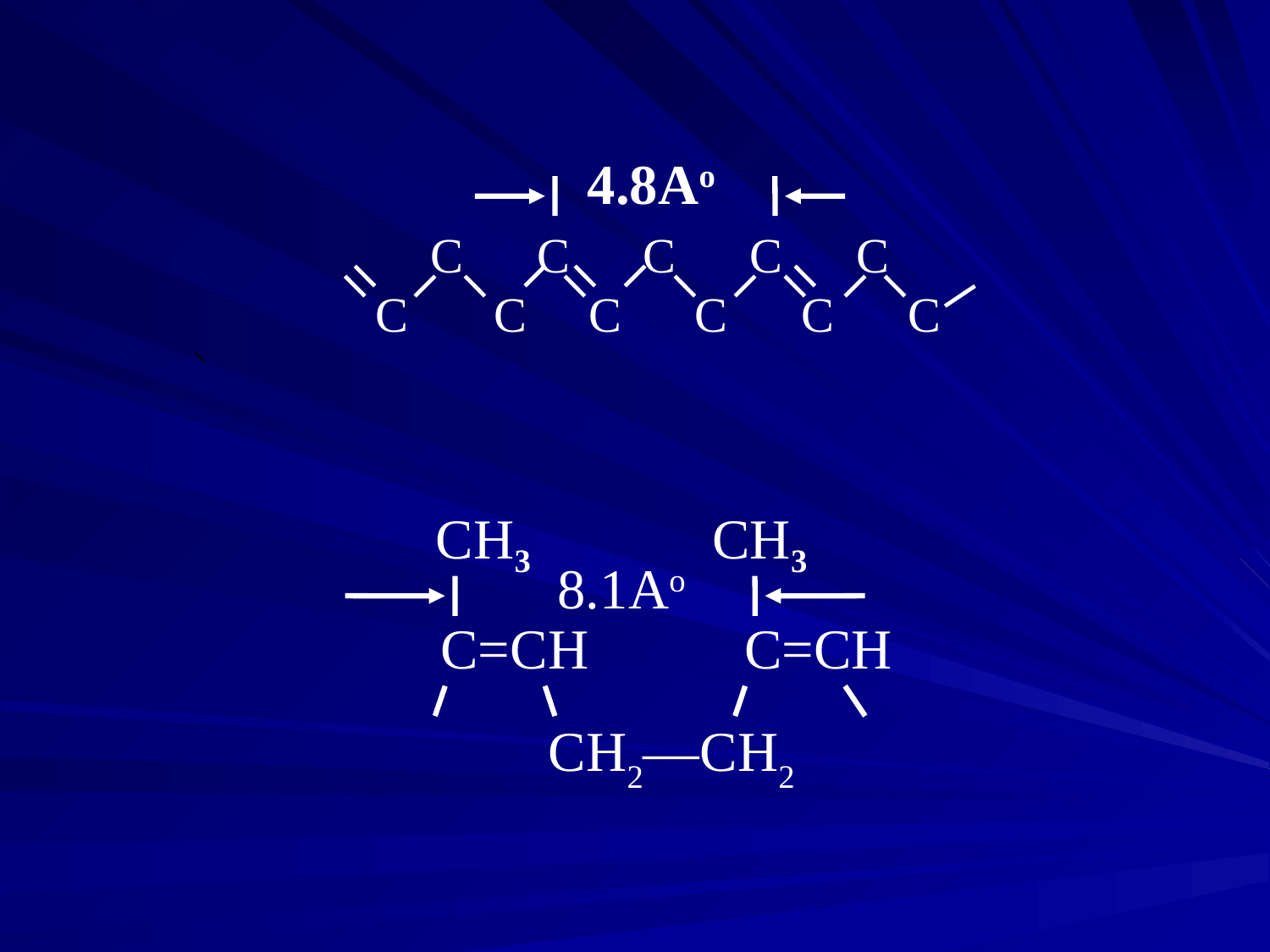

4.8Ao

                       C      C      C      C      C
        C       C     C      C      C      C

     CH3                      CH3
8.1Ao

                     C=CH           C=CH

   CH2—CH2